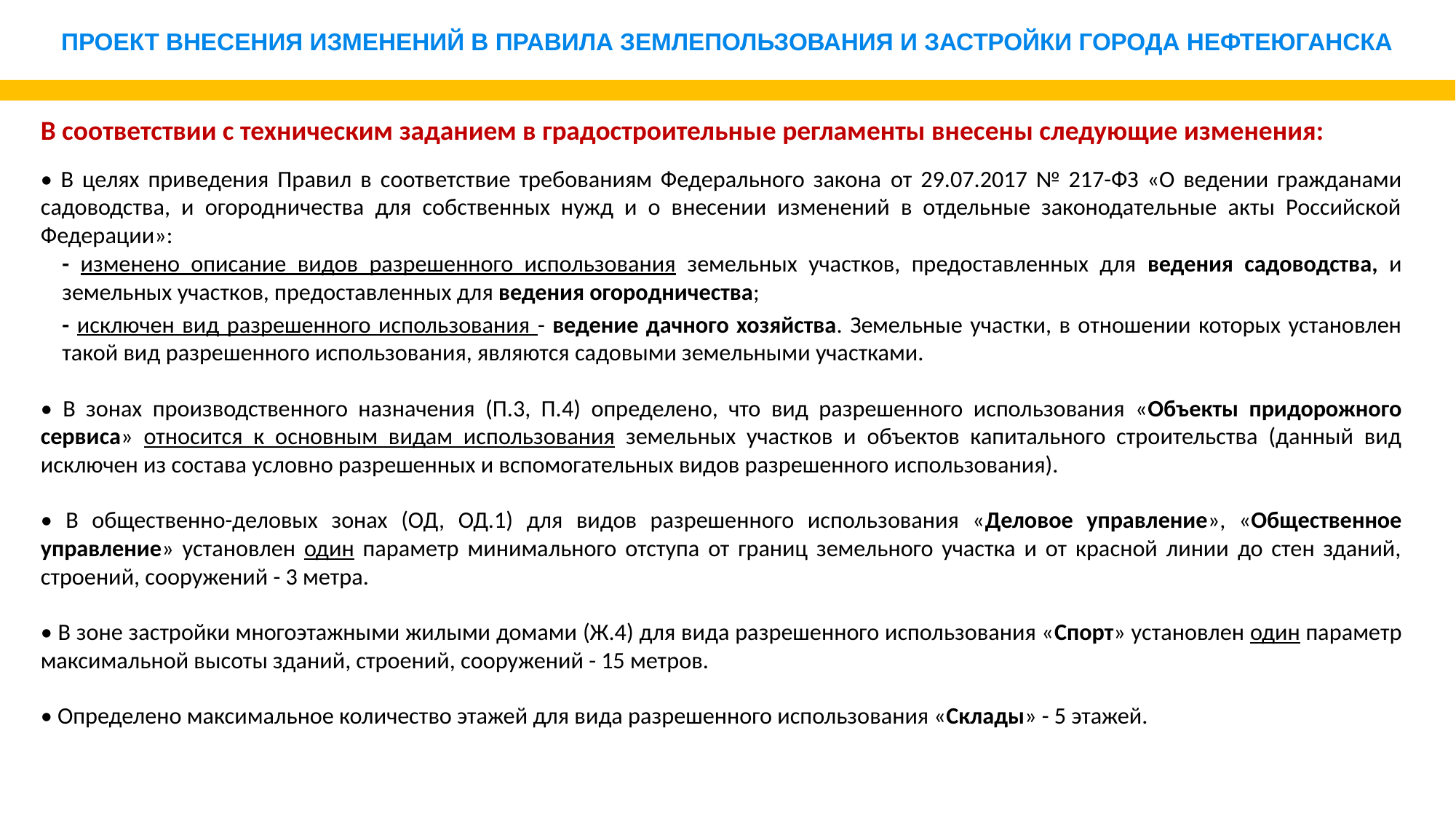

ПРОЕКТ ВНЕСЕНИЯ ИЗМЕНЕНИЙ В ПРАВИЛА ЗЕМЛЕПОЛЬЗОВАНИЯ И ЗАСТРОЙКИ ГОРОДА НЕФТЕЮГАНСКА

В соответствии с техническим заданием в градостроительные регламенты внесены следующие изменения:

• В целях приведения Правил в соответствие требованиям Федерального закона от 29.07.2017 № 217-ФЗ «О ведении гражданами садоводства, и огородничества для собственных нужд и о внесении изменений в отдельные законодательные акты Российской Федерации»:
- изменено описание видов разрешенного использования земельных участков, предоставленных для ведения садоводства, и земельных участков, предоставленных для ведения огородничества;
- исключен вид разрешенного использования - ведение дачного хозяйства. Земельные участки, в отношении которых установлен такой вид разрешенного использования, являются садовыми земельными участками.

• В зонах производственного назначения (П.3, П.4) определено, что вид разрешенного использования «Объекты придорожного сервиса» относится к основным видам использования земельных участков и объектов капитального строительства (данный вид исключен из состава условно разрешенных и вспомогательных видов разрешенного использования).

• В общественно-деловых зонах (ОД, ОД.1) для видов разрешенного использования «Деловое управление», «Общественное управление» установлен один параметр минимального отступа от границ земельного участка и от красной линии до стен зданий, строений, сооружений - 3 метра.

• В зоне застройки многоэтажными жилыми домами (Ж.4) для вида разрешенного использования «Спорт» установлен один параметр максимальной высоты зданий, строений, сооружений - 15 метров.

• Определено максимальное количество этажей для вида разрешенного использования «Склады» - 5 этажей.